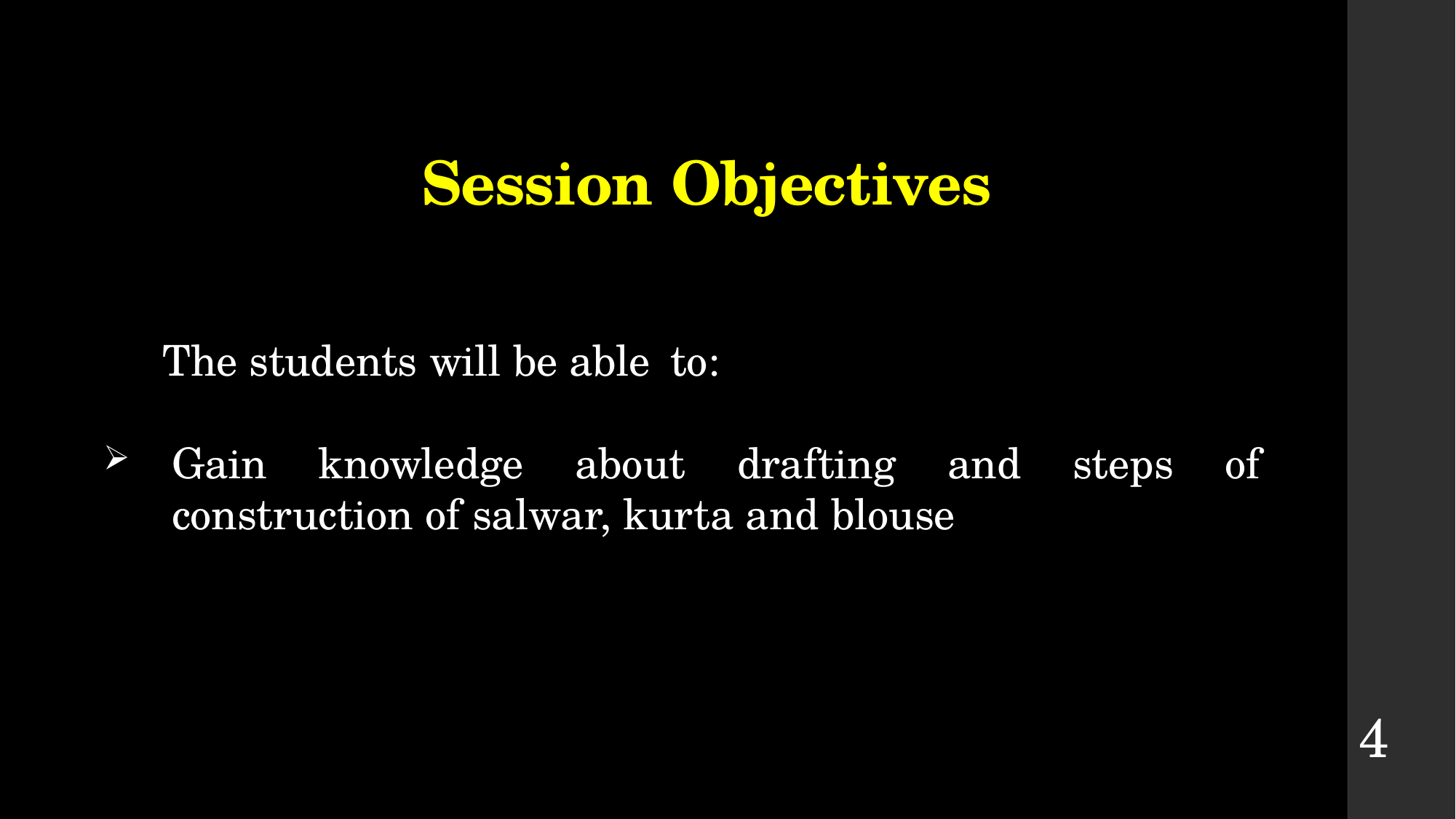

# Session Objectives
      The students will be able to:

Gain knowledge about drafting and steps of construction of salwar, kurta and blouse
4